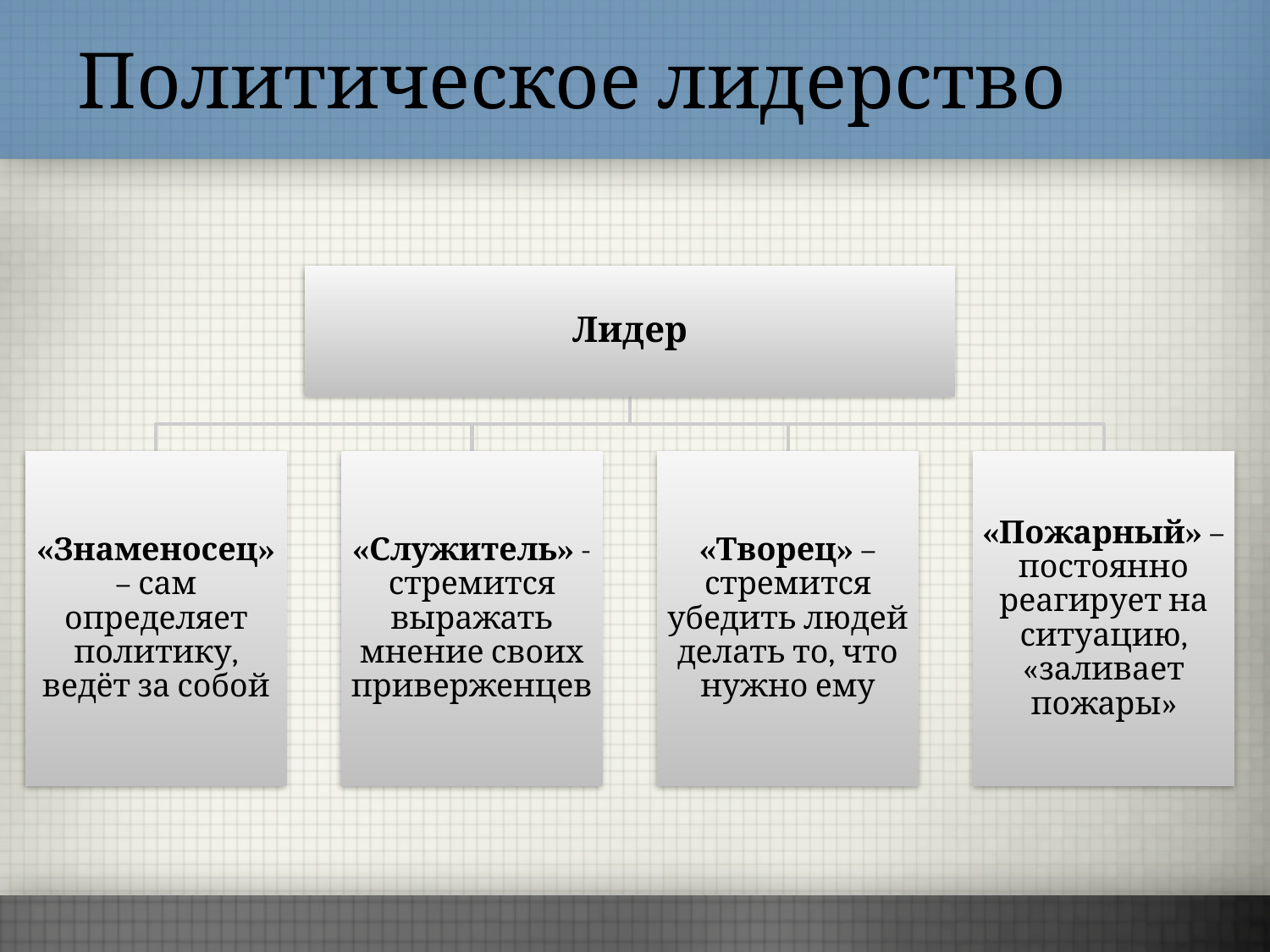

# Политическое лидерство
Лидер
«Знаменосец» – сам определяет политику, ведёт за собой
«Служитель» - стремится выражать мнение своих приверженцев
«Творец» – стремится убедить людей делать то, что нужно ему
«Пожарный» – постоянно реагирует на ситуацию, «заливает пожары»